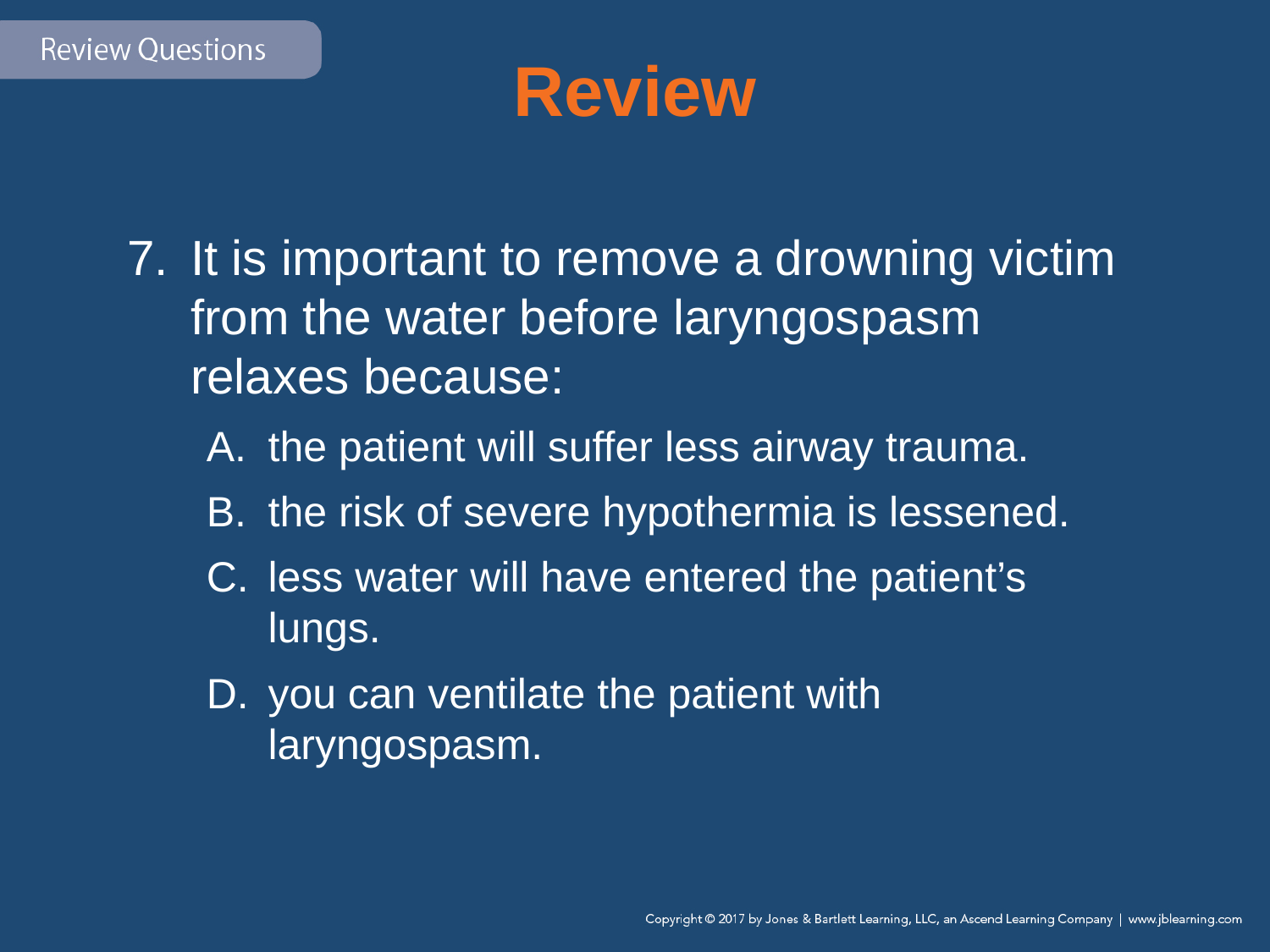

# Review
It is important to remove a drowning victim from the water before laryngospasm relaxes because:
the patient will suffer less airway trauma.
the risk of severe hypothermia is lessened.
less water will have entered the patient’s lungs.
you can ventilate the patient with laryngospasm.